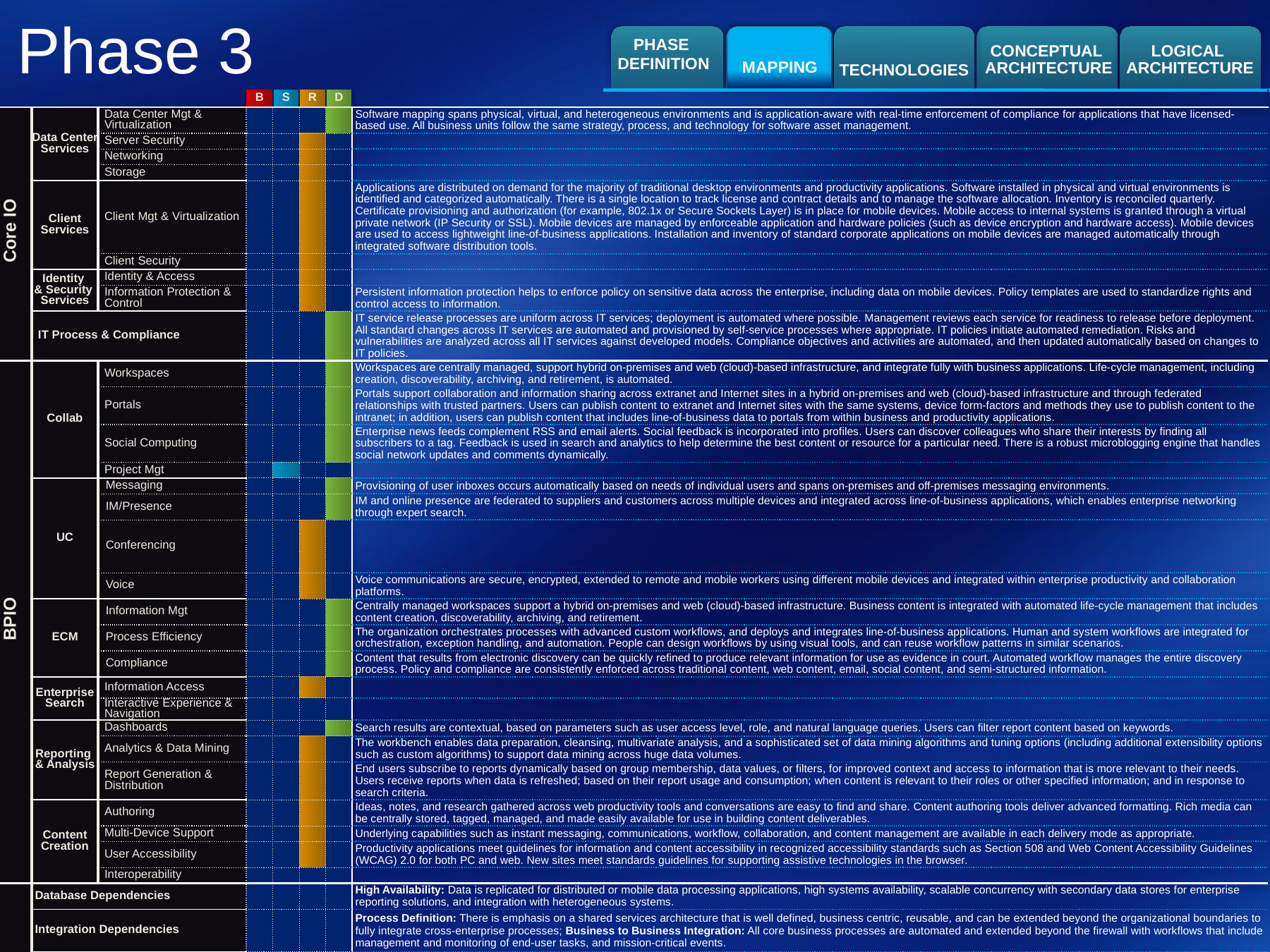

Phase 3

TECHNOLOGIES

CONCEPTUAL
ARCHITECTURE

LOGICAL
ARCHITECTURE
PHASE
DEFINITION

MAPPING
|  |  |  | B | S | R | D |  |
| --- | --- | --- | --- | --- | --- | --- | --- |
| Core IO | Data Center Services | Data Center Mgt & Virtualization |  |  |  |  | Software mapping spans physical, virtual, and heterogeneous environments and is application-aware with real-time enforcement of compliance for applications that have licensed-based use. All business units follow the same strategy, process, and technology for software asset management. |
|  |  | Server Security |  |  |  |  |  |
|  |  | Networking |  |  |  |  |  |
|  |  | Storage |  |  |  |  |  |
|  | Client Services | Client Mgt & Virtualization |  |  |  |  | Applications are distributed on demand for the majority of traditional desktop environments and productivity applications. Software installed in physical and virtual environments is identified and categorized automatically. There is a single location to track license and contract details and to manage the software allocation. Inventory is reconciled quarterly. Certificate provisioning and authorization (for example, 802.1x or Secure Sockets Layer) is in place for mobile devices. Mobile access to internal systems is granted through a virtual private network (IP Security or SSL). Mobile devices are managed by enforceable application and hardware policies (such as device encryption and hardware access). Mobile devices are used to access lightweight line-of-business applications. Installation and inventory of standard corporate applications on mobile devices are managed automatically through integrated software distribution tools. |
|  |  | Client Security |  |  |  |  |  |
|  | Identity & Security Services | Identity & Access |  |  |  |  |  |
|  |  | Information Protection & Control |  |  |  |  | Persistent information protection helps to enforce policy on sensitive data across the enterprise, including data on mobile devices. Policy templates are used to standardize rights and control access to information. |
|  | IT Process & Compliance |  |  |  |  |  | IT service release processes are uniform across IT services; deployment is automated where possible. Management reviews each service for readiness to release before deployment. All standard changes across IT services are automated and provisioned by self-service processes where appropriate. IT policies initiate automated remediation. Risks and vulnerabilities are analyzed across all IT services against developed models. Compliance objectives and activities are automated, and then updated automatically based on changes to IT policies. |
| BPIO | Collab | Workspaces |  |  |  |  | Workspaces are centrally managed, support hybrid on-premises and web (cloud)-based infrastructure, and integrate fully with business applications. Life-cycle management, including creation, discoverability, archiving, and retirement, is automated. |
|  |  | Portals |  |  |  |  | Portals support collaboration and information sharing across extranet and Internet sites in a hybrid on-premises and web (cloud)-based infrastructure and through federated relationships with trusted partners. Users can publish content to extranet and Internet sites with the same systems, device form-factors and methods they use to publish content to the intranet; in addition, users can publish content that includes line-of-business data to portals from within business and productivity applications. |
|  |  | Social Computing |  |  |  |  | Enterprise news feeds complement RSS and email alerts. Social feedback is incorporated into profiles. Users can discover colleagues who share their interests by finding all subscribers to a tag. Feedback is used in search and analytics to help determine the best content or resource for a particular need. There is a robust microblogging engine that handles social network updates and comments dynamically. |
|  |  | Project Mgt |  |  |  |  |  |
|  | UC | Messaging |  |  |  |  | Provisioning of user inboxes occurs automatically based on needs of individual users and spans on-premises and off-premises messaging environments. |
|  |  | IM/Presence |  |  |  |  | IM and online presence are federated to suppliers and customers across multiple devices and integrated across line-of-business applications, which enables enterprise networking through expert search. |
|  |  | Conferencing |  |  |  |  |  |
|  |  | Voice |  |  |  |  | Voice communications are secure, encrypted, extended to remote and mobile workers using different mobile devices and integrated within enterprise productivity and collaboration platforms. |
|  | ECM | Information Mgt |  |  |  |  | Centrally managed workspaces support a hybrid on-premises and web (cloud)-based infrastructure. Business content is integrated with automated life-cycle management that includes content creation, discoverability, archiving, and retirement. |
|  |  | Process Efficiency |  |  |  |  | The organization orchestrates processes with advanced custom workflows, and deploys and integrates line-of-business applications. Human and system workflows are integrated for orchestration, exception handling, and automation. People can design workflows by using visual tools, and can reuse workflow patterns in similar scenarios. |
|  |  | Compliance |  |  |  |  | Content that results from electronic discovery can be quickly refined to produce relevant information for use as evidence in court. Automated workflow manages the entire discovery process. Policy and compliance are consistently enforced across traditional content, web content, email, social content, and semi-structured information. |
|  | Enterprise Search | Information Access |  |  |  |  |  |
|  |  | Interactive Experience & Navigation |  |  |  |  |  |
|  | Reporting & Analysis | Dashboards |  |  |  |  | Search results are contextual, based on parameters such as user access level, role, and natural language queries. Users can filter report content based on keywords. |
|  |  | Analytics & Data Mining |  |  |  |  | The workbench enables data preparation, cleansing, multivariate analysis, and a sophisticated set of data mining algorithms and tuning options (including additional extensibility options such as custom algorithms) to support data mining across huge data volumes. |
|  |  | Report Generation & Distribution |  |  |  |  | End users subscribe to reports dynamically based on group membership, data values, or filters, for improved context and access to information that is more relevant to their needs. Users receive reports when data is refreshed; based on their report usage and consumption; when content is relevant to their roles or other specified information; and in response to search criteria. |
|  | Content Creation | Authoring |  |  |  |  | Ideas, notes, and research gathered across web productivity tools and conversations are easy to find and share. Content authoring tools deliver advanced formatting. Rich media can be centrally stored, tagged, managed, and made easily available for use in building content deliverables. |
|  |  | Multi-Device Support |  |  |  |  | Underlying capabilities such as instant messaging, communications, workflow, collaboration, and content management are available in each delivery mode as appropriate. |
|  |  | User Accessibility |  |  |  |  | Productivity applications meet guidelines for information and content accessibility in recognized accessibility standards such as Section 508 and Web Content Accessibility Guidelines (WCAG) 2.0 for both PC and web. New sites meet standards guidelines for supporting assistive technologies in the browser. |
|  |  | Interoperability |  |  |  |  |  |
|  | Database Dependencies |  |  |  |  |  | High Availability: Data is replicated for distributed or mobile data processing applications, high systems availability, scalable concurrency with secondary data stores for enterprise reporting solutions, and integration with heterogeneous systems. |
|  | Integration Dependencies |  |  |  |  |  | Process Definition: There is emphasis on a shared services architecture that is well defined, business centric, reusable, and can be extended beyond the organizational boundaries to fully integrate cross-enterprise processes; Business to Business Integration: All core business processes are automated and extended beyond the firewall with workflows that include management and monitoring of end-user tasks, and mission-critical events. |
|  | Development Dependencies |  |  |  |  |  | User Experience: Rapid application development tools are used extensively for all development projects on various platforms, to enable organizations to rapidly create more secure, manageable, and reliable applications. |